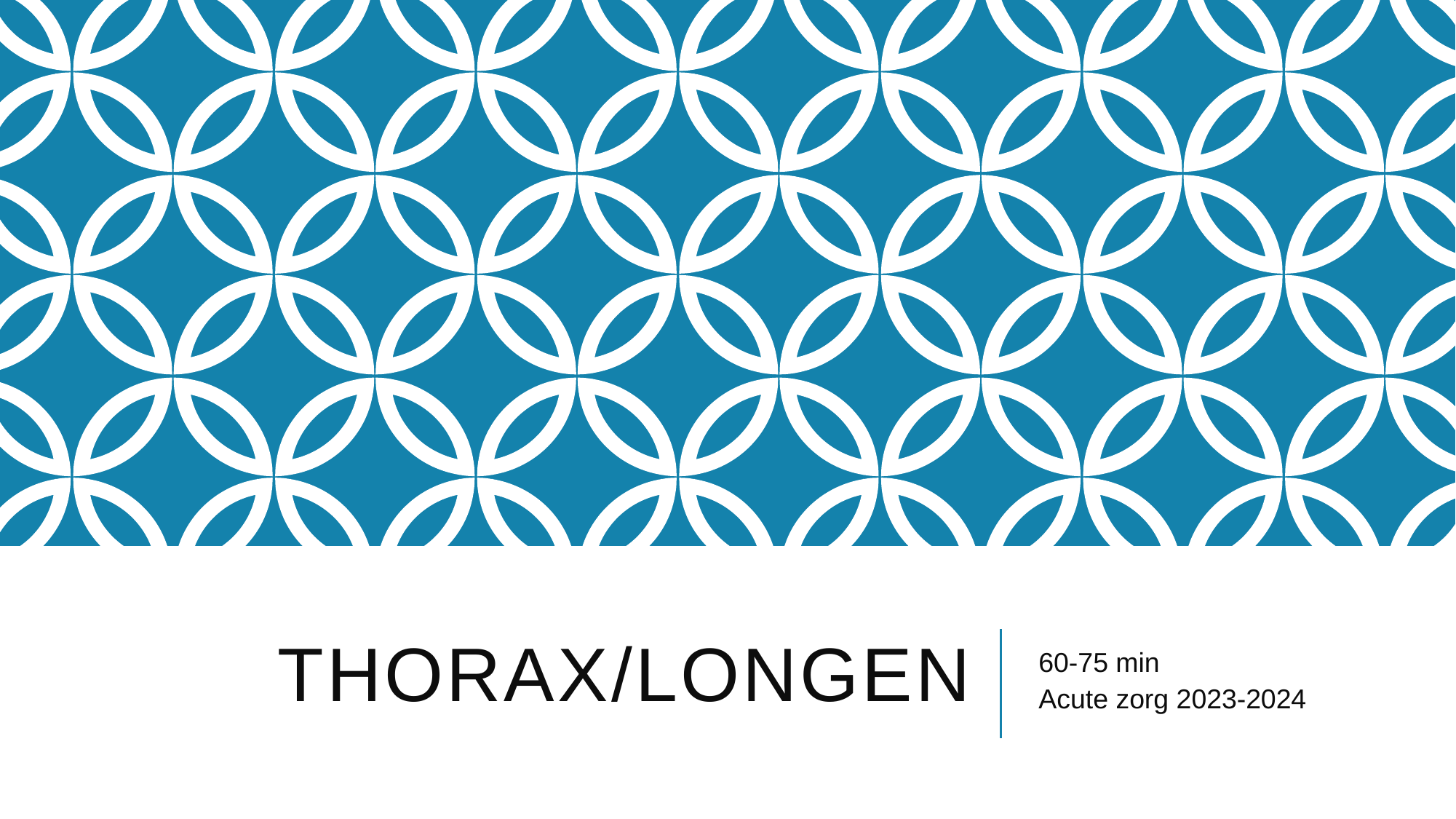

# Thorax/longen
60-75 min
Acute zorg 2023-2024